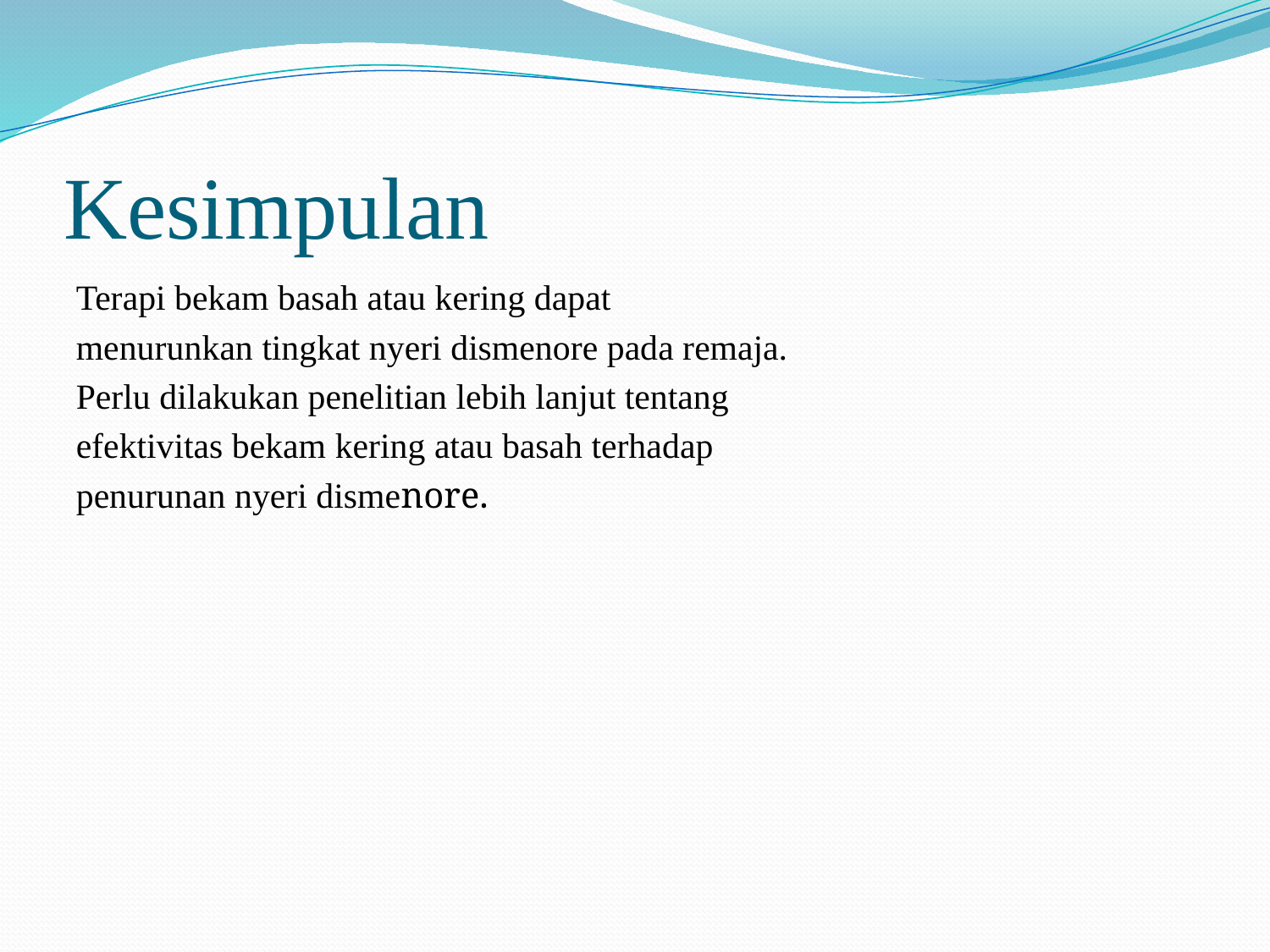

# Kesimpulan
Terapi bekam basah atau kering dapat
menurunkan tingkat nyeri dismenore pada remaja.
Perlu dilakukan penelitian lebih lanjut tentang
efektivitas bekam kering atau basah terhadap
penurunan nyeri dismenore.